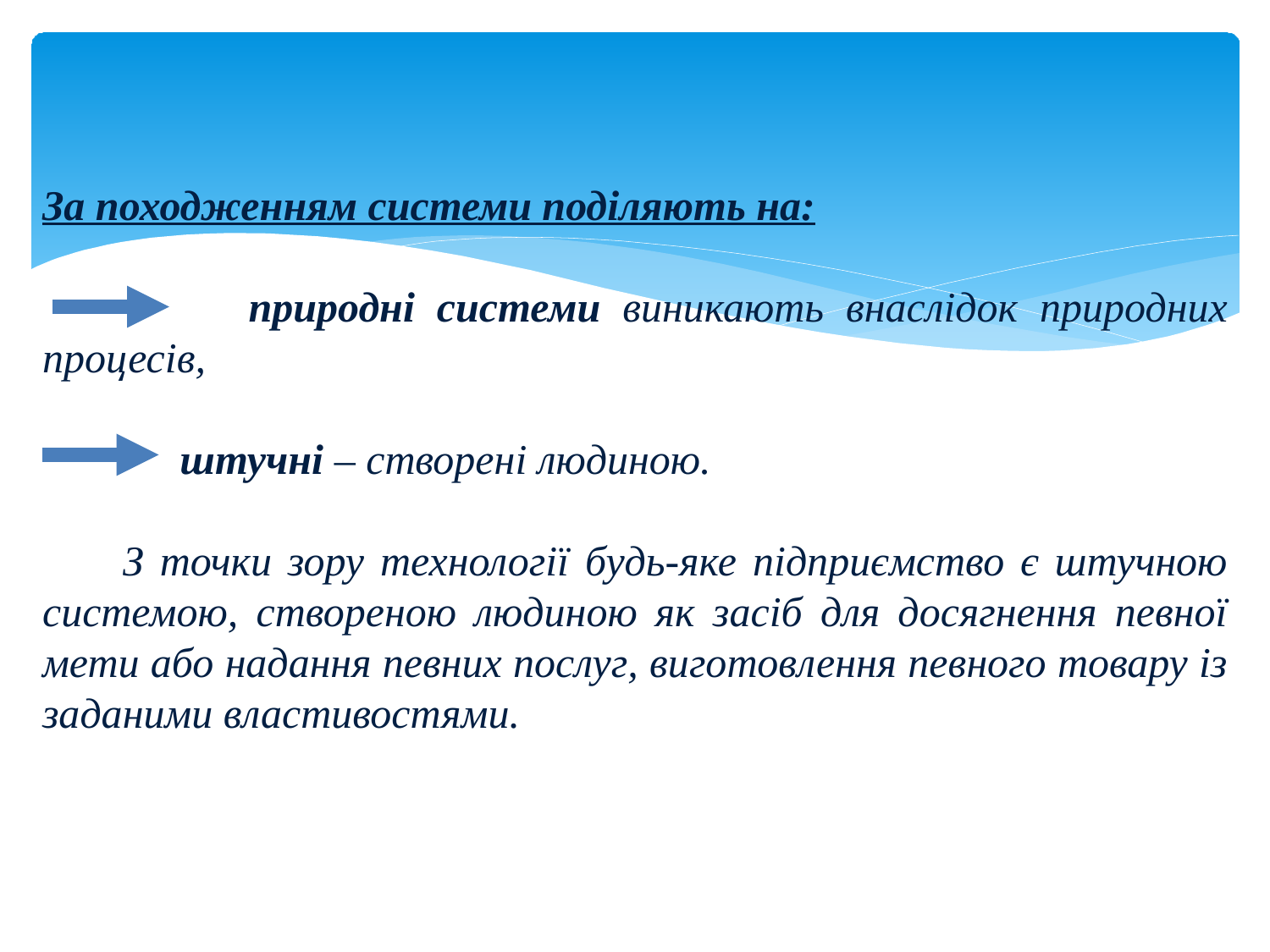

За походженням системи поділяють на:

     	 природні системи виникають внаслідок природних процесів,

    	 штучні – створені людиною.

     З точки зору технології будь-яке підприємство є штучною системою, створеною людиною як засіб для досягнення певної мети або надання певних послуг, виготовлення певного товару із заданими властивостями.